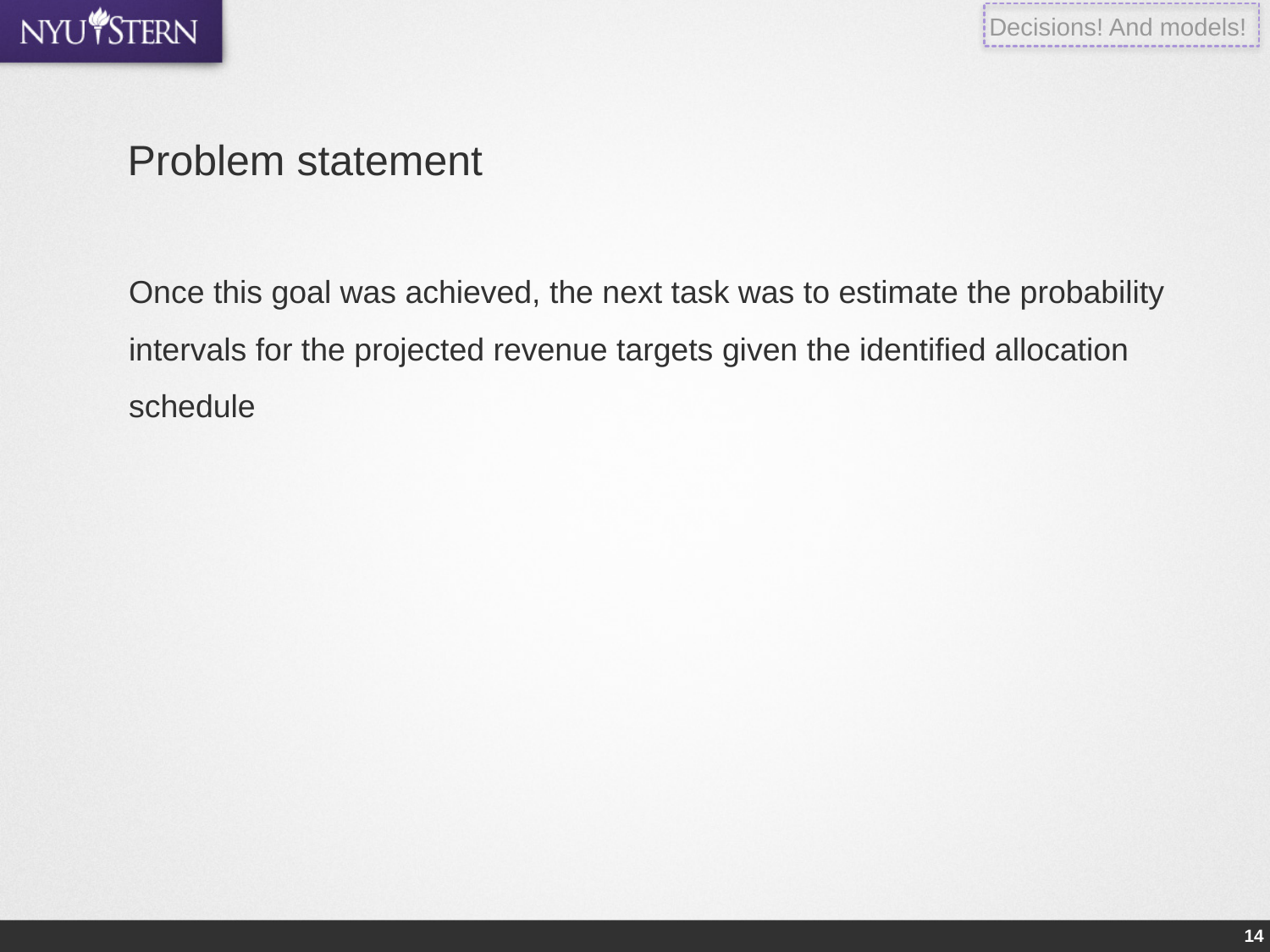

Decisions! And models!

# Problem statement
Once this goal was achieved, the next task was to estimate the probability intervals for the projected revenue targets given the identified allocation schedule

14